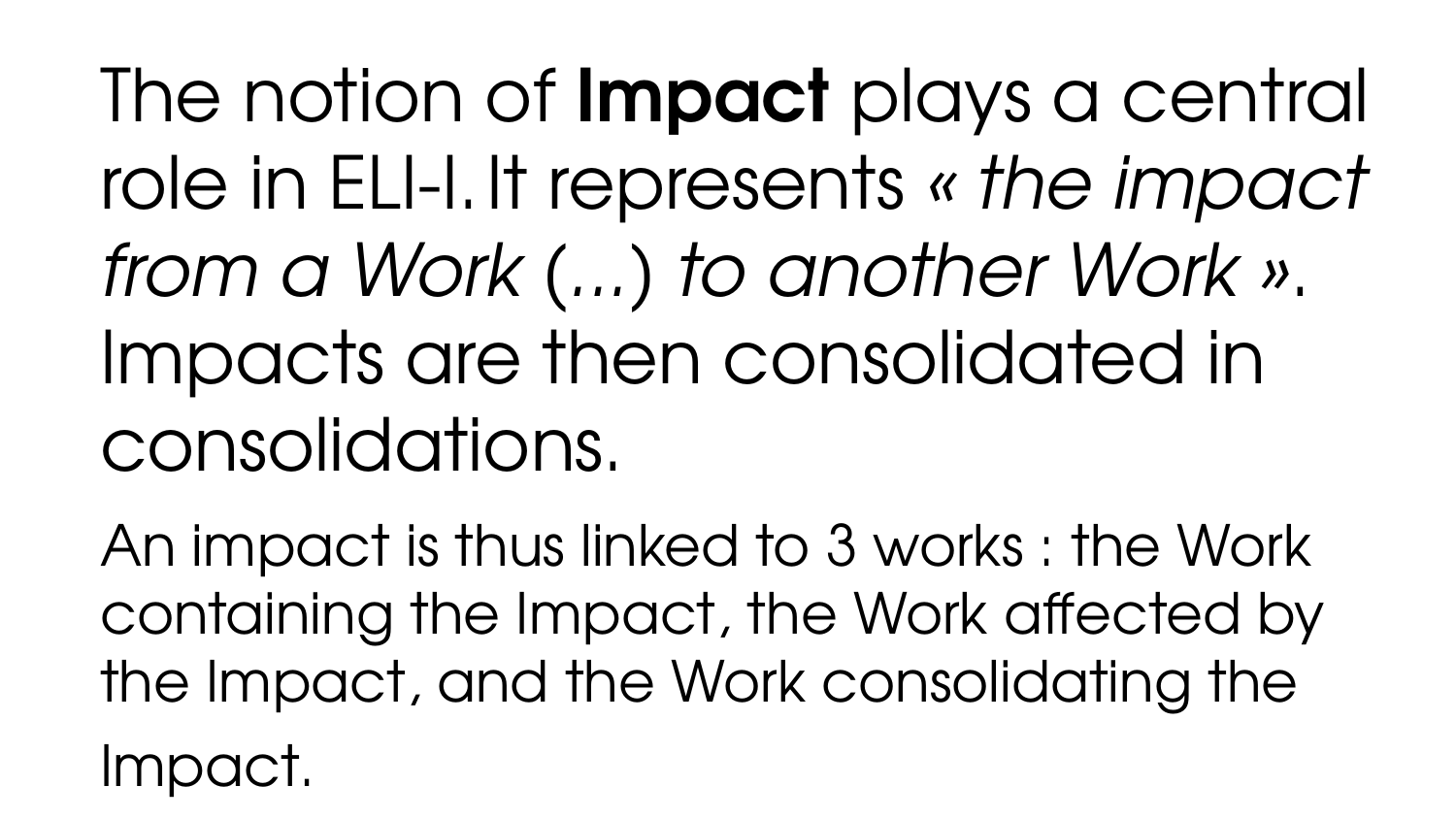

The notion of Impact plays a central role in ELI-I. It represents « the impact from a Work (...) to another Work ». Impacts are then consolidated in consolidations.
An impact is thus linked to 3 works : the Work containing the Impact, the Work affected by the Impact, and the Work consolidating the Impact.